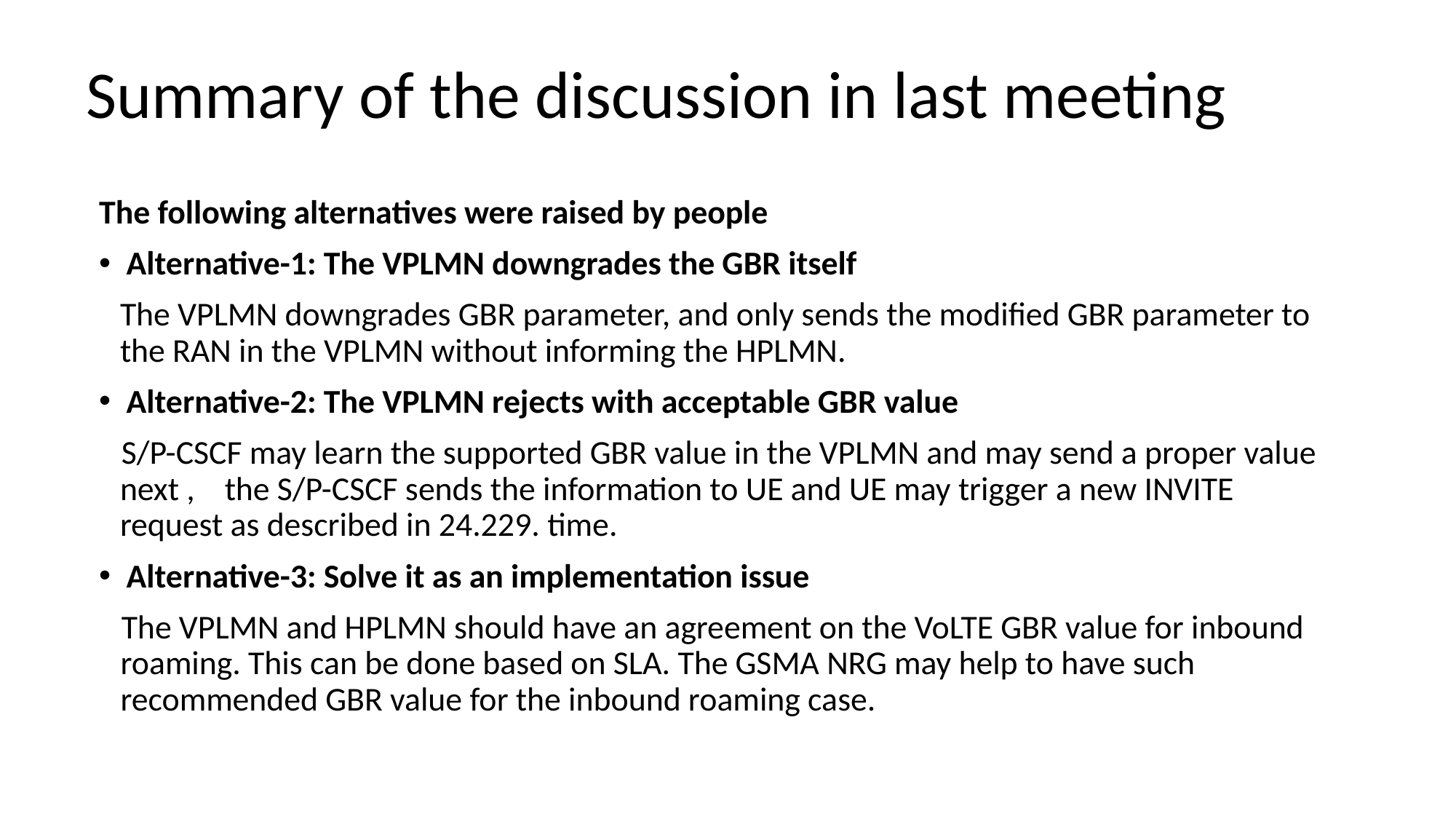

# Summary of the discussion in last meeting
The following alternatives were raised by people
Alternative-1: The VPLMN downgrades the GBR itself
The VPLMN downgrades GBR parameter, and only sends the modified GBR parameter to the RAN in the VPLMN without informing the HPLMN.
Alternative-2: The VPLMN rejects with acceptable GBR value
   S/P-CSCF may learn the supported GBR value in the VPLMN and may send a proper value next ,    the S/P-CSCF sends the information to UE and UE may trigger a new INVITE request as described in 24.229. time.
Alternative-3: Solve it as an implementation issue
   The VPLMN and HPLMN should have an agreement on the VoLTE GBR value for inbound roaming. This can be done based on SLA. The GSMA NRG may help to have such recommended GBR value for the inbound roaming case.